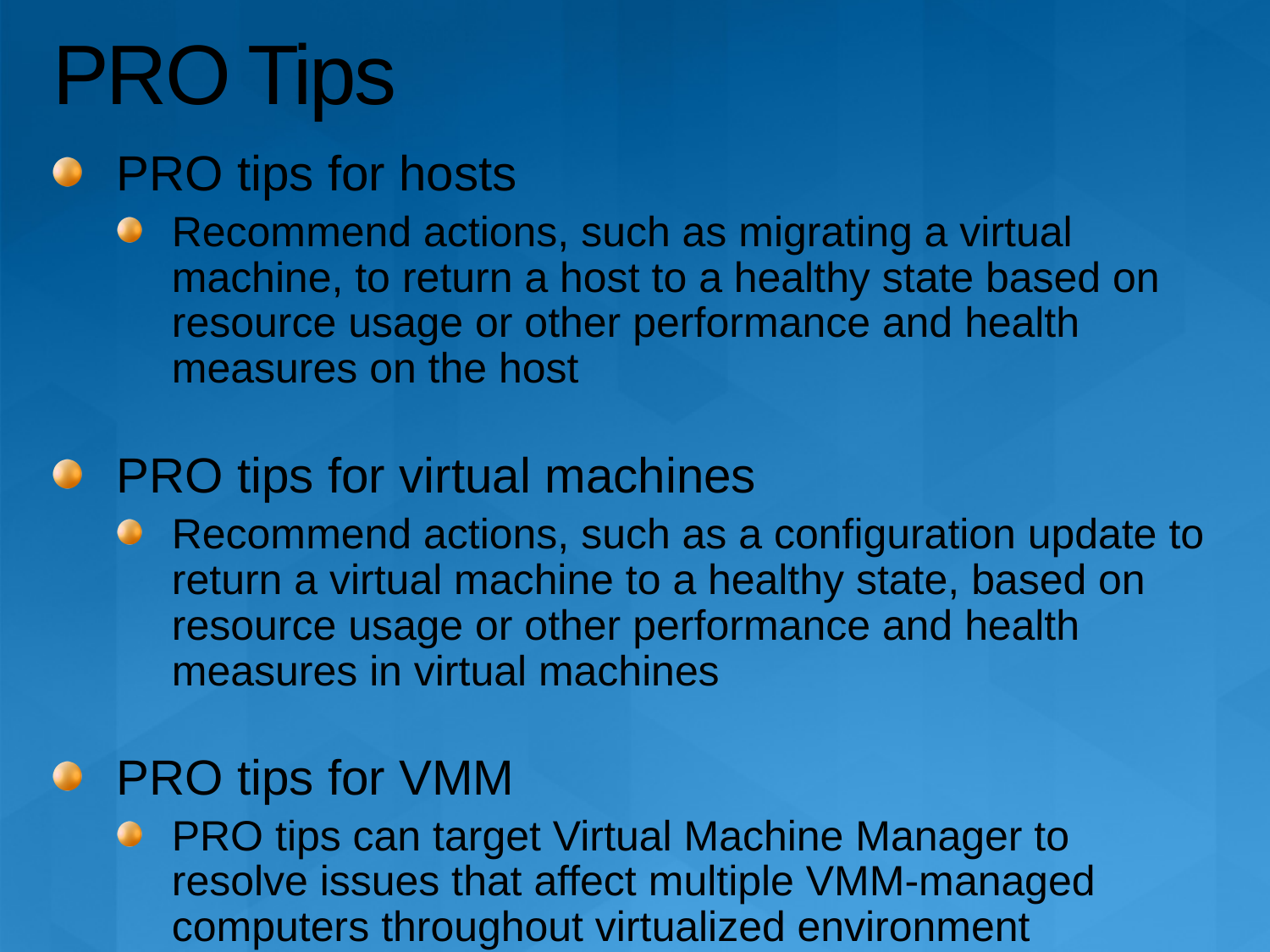

# PRO Tips
PRO tips for hosts
Recommend actions, such as migrating a virtual machine, to return a host to a healthy state based on resource usage or other performance and health measures on the host

PRO tips for virtual machines
Recommend actions, such as a configuration update to return a virtual machine to a healthy state, based on resource usage or other performance and health measures in virtual machines

PRO tips for VMM
PRO tips can target Virtual Machine Manager to resolve issues that affect multiple VMM-managed computers throughout virtualized environment